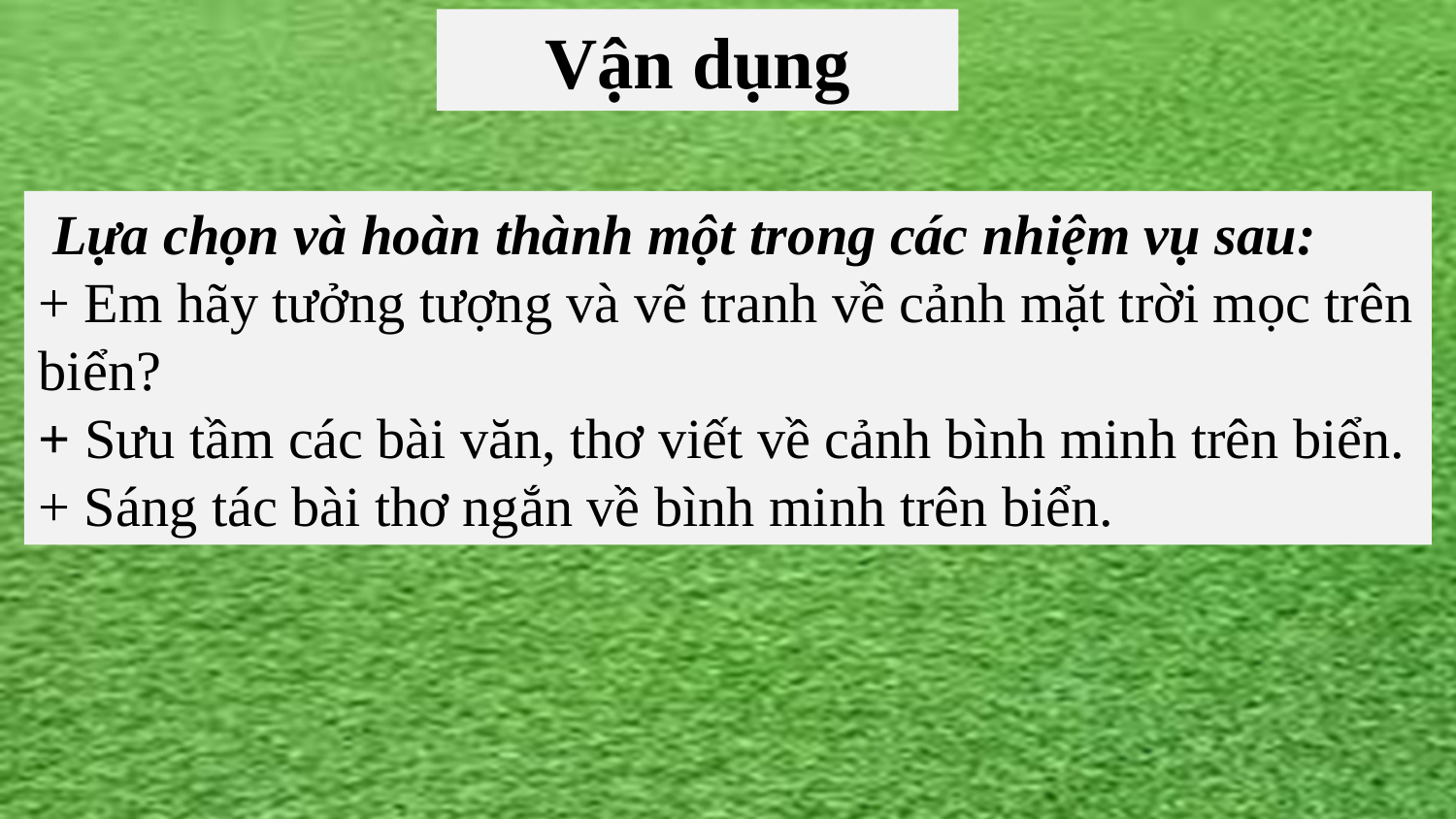

Vận dụng
 Lựa chọn và hoàn thành một trong các nhiệm vụ sau:
+ Em hãy tưởng tượng và vẽ tranh về cảnh mặt trời mọc trên biển?
+ Sưu tầm các bài văn, thơ viết về cảnh bình minh trên biển.
+ Sáng tác bài thơ ngắn về bình minh trên biển.